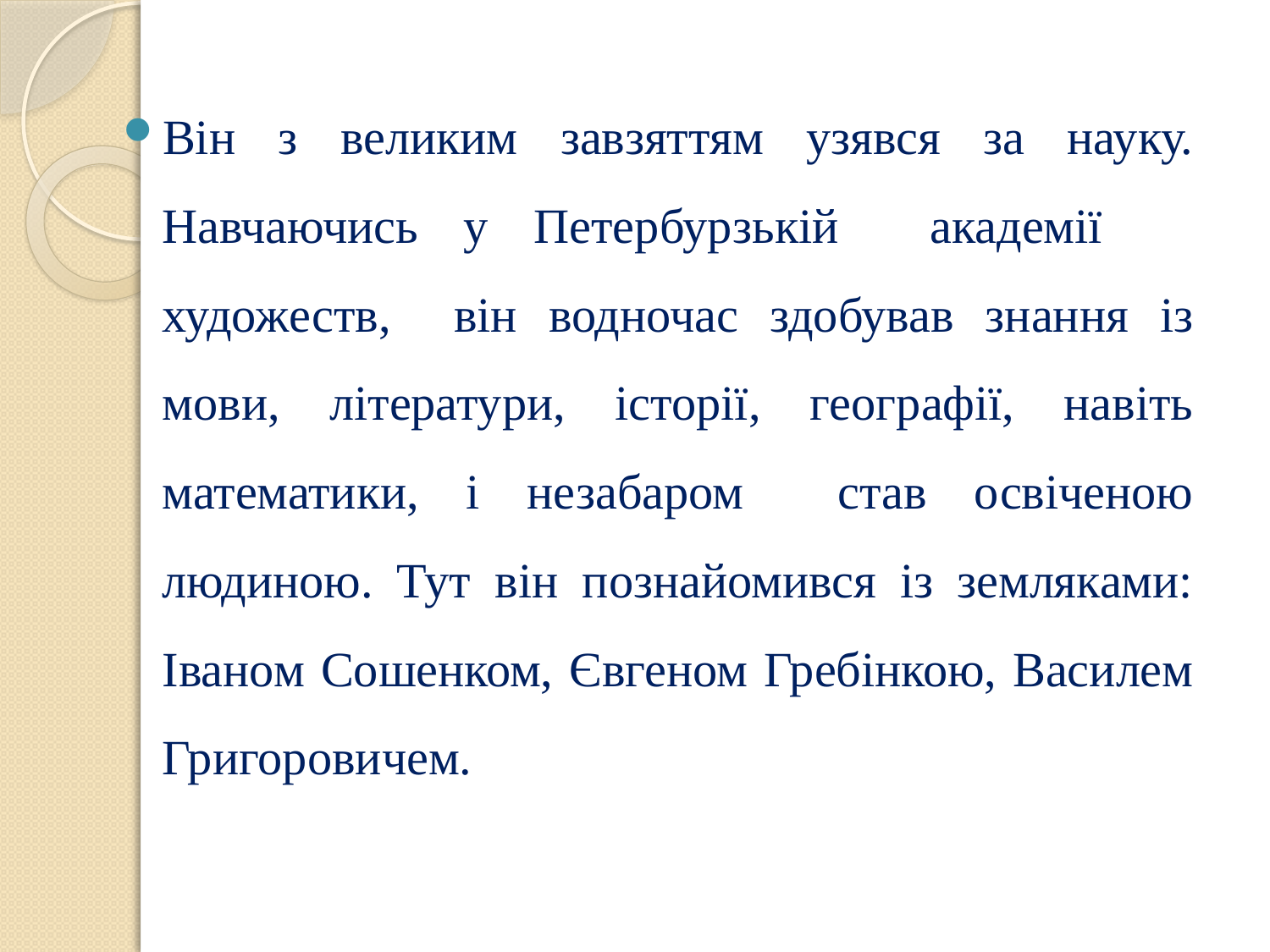

Він з великим завзяттям узявся за науку. Навчаючись у Петербурзькій  академії   художеств,  він водночас здобував знання із мови, літератури, історії, географії, навіть математики, і незабаром  став освіченою людиною. Тут він познайомився із земляками: Іваном Сошенком, Євгеном Гребінкою, Василем Григоровичем.